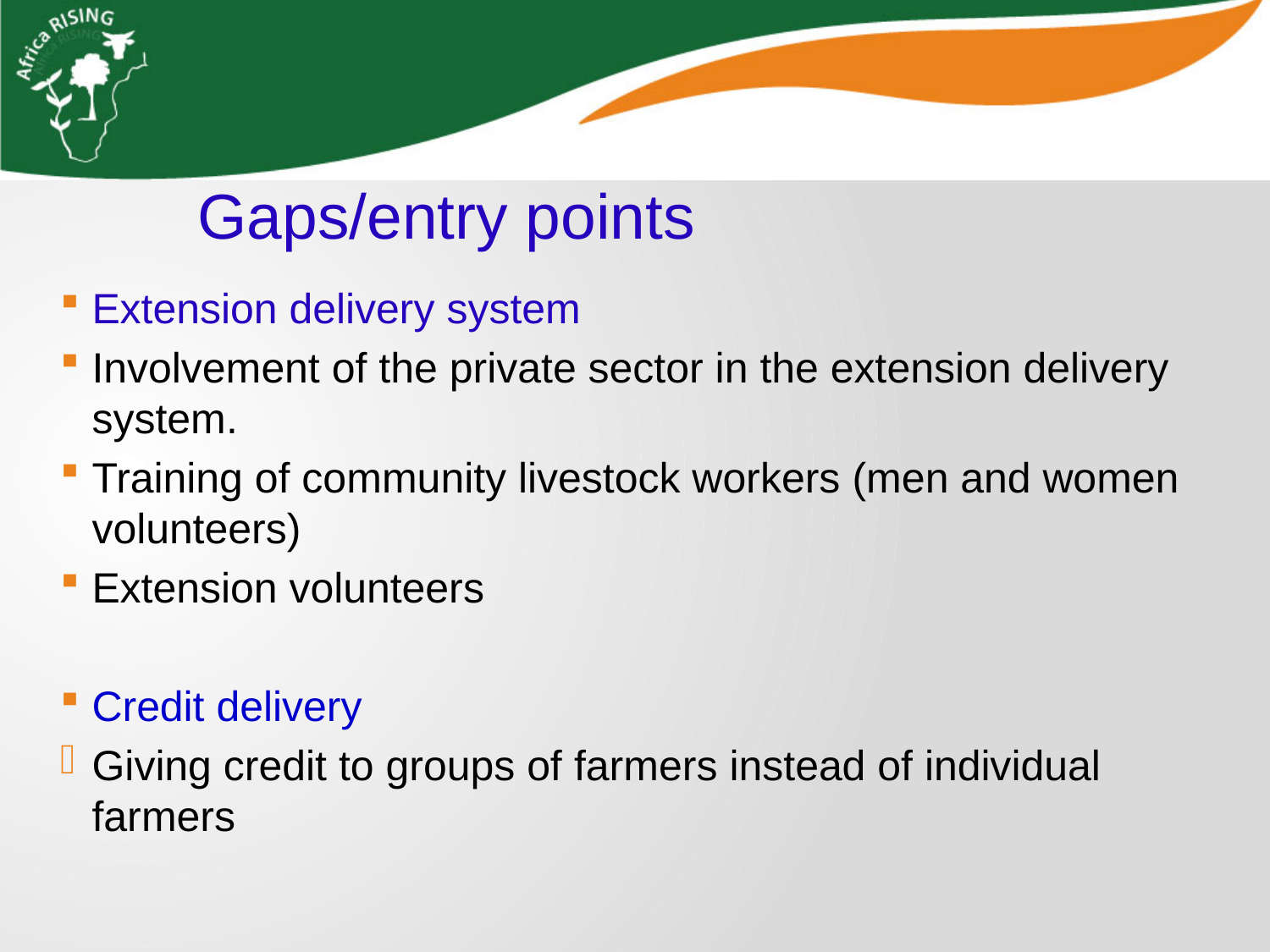

Gaps/entry points
Extension delivery system
Involvement of the private sector in the extension delivery system.
Training of community livestock workers (men and women volunteers)
Extension volunteers

Credit delivery
Giving credit to groups of farmers instead of individual farmers